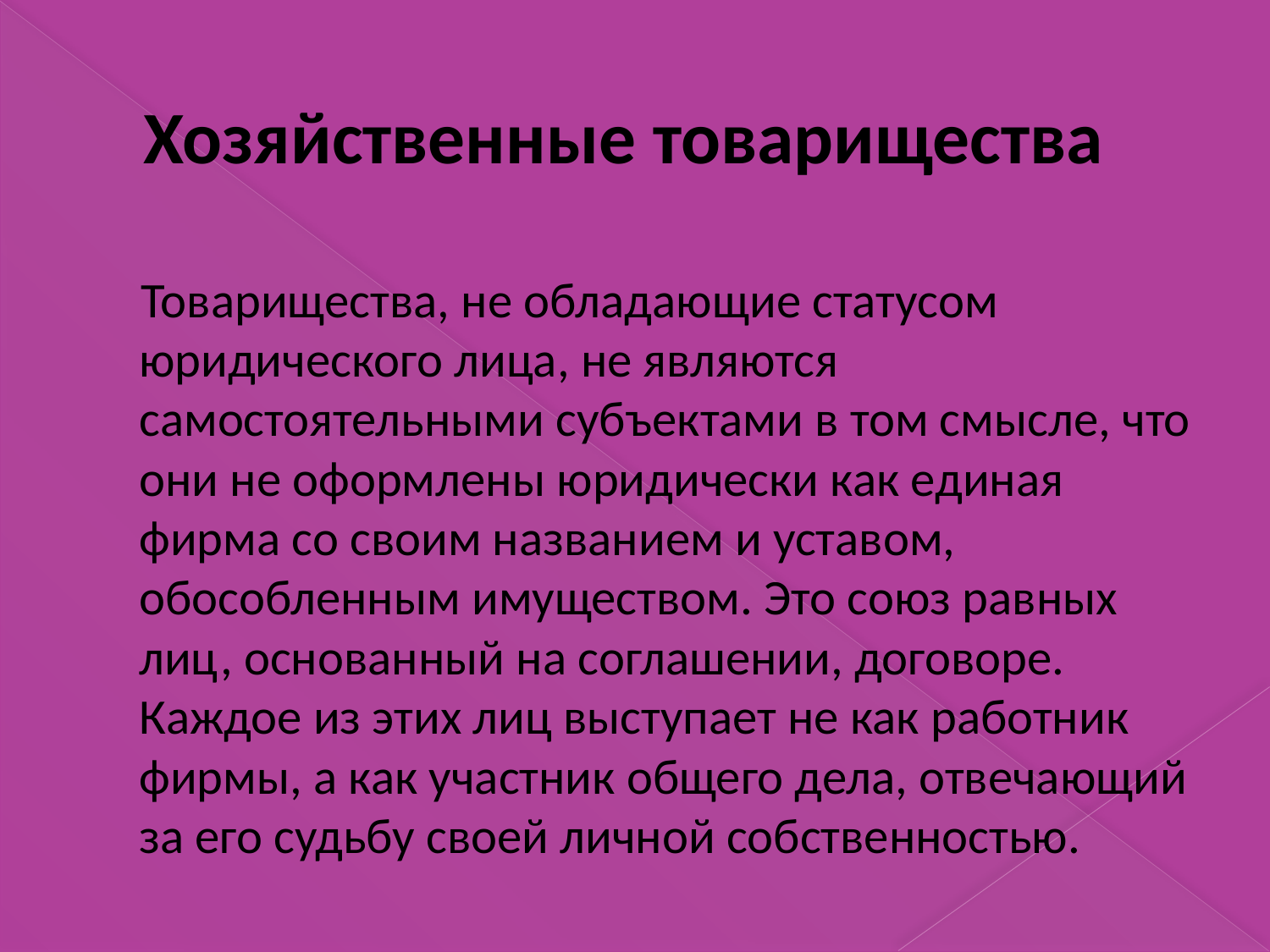

# Хозяйственные товарищества
     Товарищества, не обладающие статусом юридического лица, не являются самостоятельными субъектами в том смысле, что они не оформлены юридически как единая фирма со своим названием и уставом, обособленным имуществом. Это союз равных лиц, основанный на соглашении, договоре. Каждое из этих лиц выступает не как работник фирмы, а как участник общего дела, отвечающий за его судьбу своей личной собственностью.